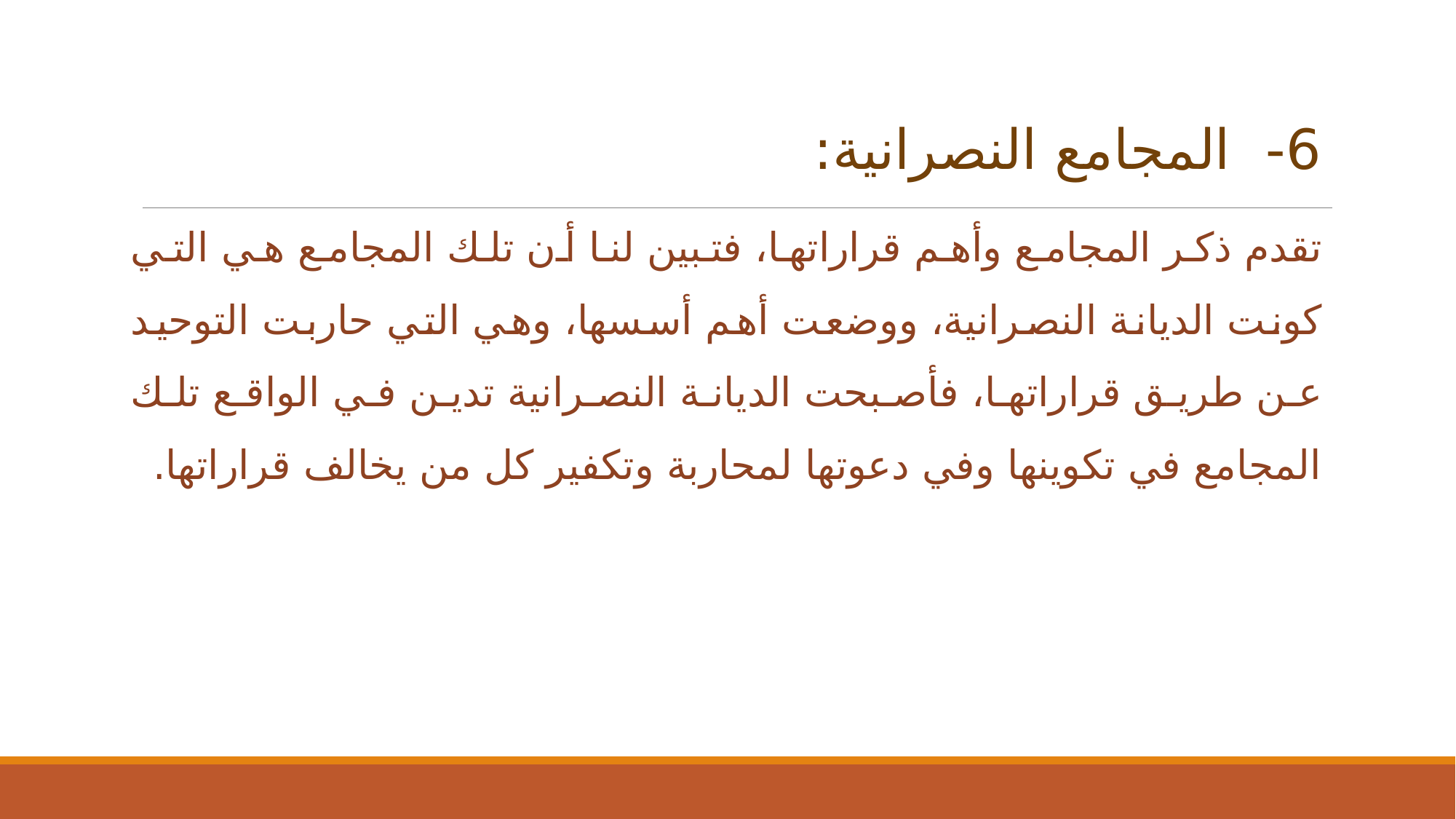

6-  المجامع النصرانية:
تقدم ذكر المجامع وأهم قراراتها، فتبين لنا أن تلك المجامع هي التي كونت الديانة النصرانية، ووضعت أهم أسسها، وهي التي حاربت التوحيد عن طريق قراراتها، فأصبحت الديانة النصرانية تدين في الواقع تلك المجامع في تكوينها وفي دعوتها لمحاربة وتكفير كل من يخالف قراراتها.